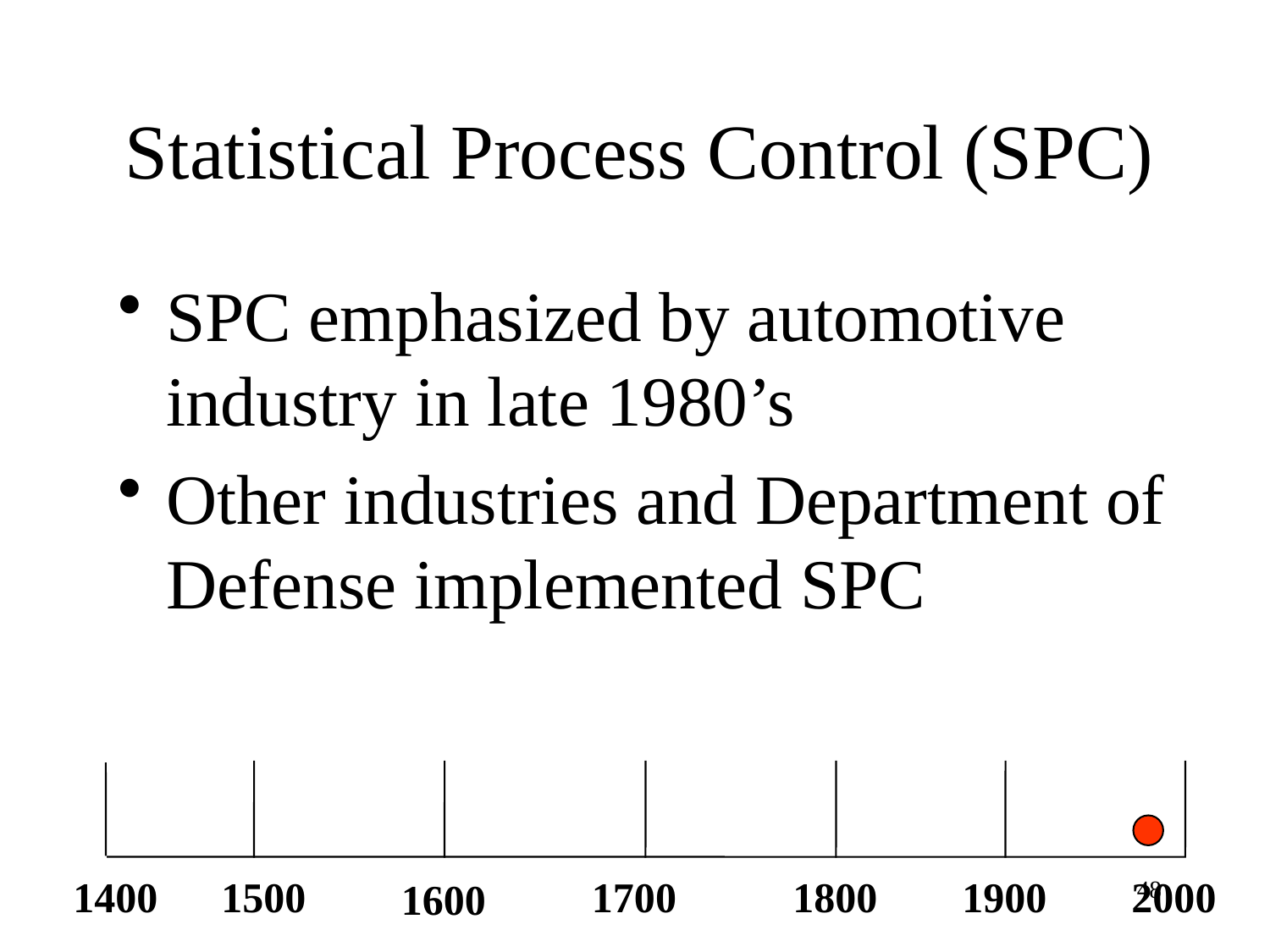

# Statistical Process Control (SPC)
SPC emphasized by automotive industry in late 1980’s
Other industries and Department of Defense implemented SPC

1400
1500
1700
1800
1900
2000
1600
48